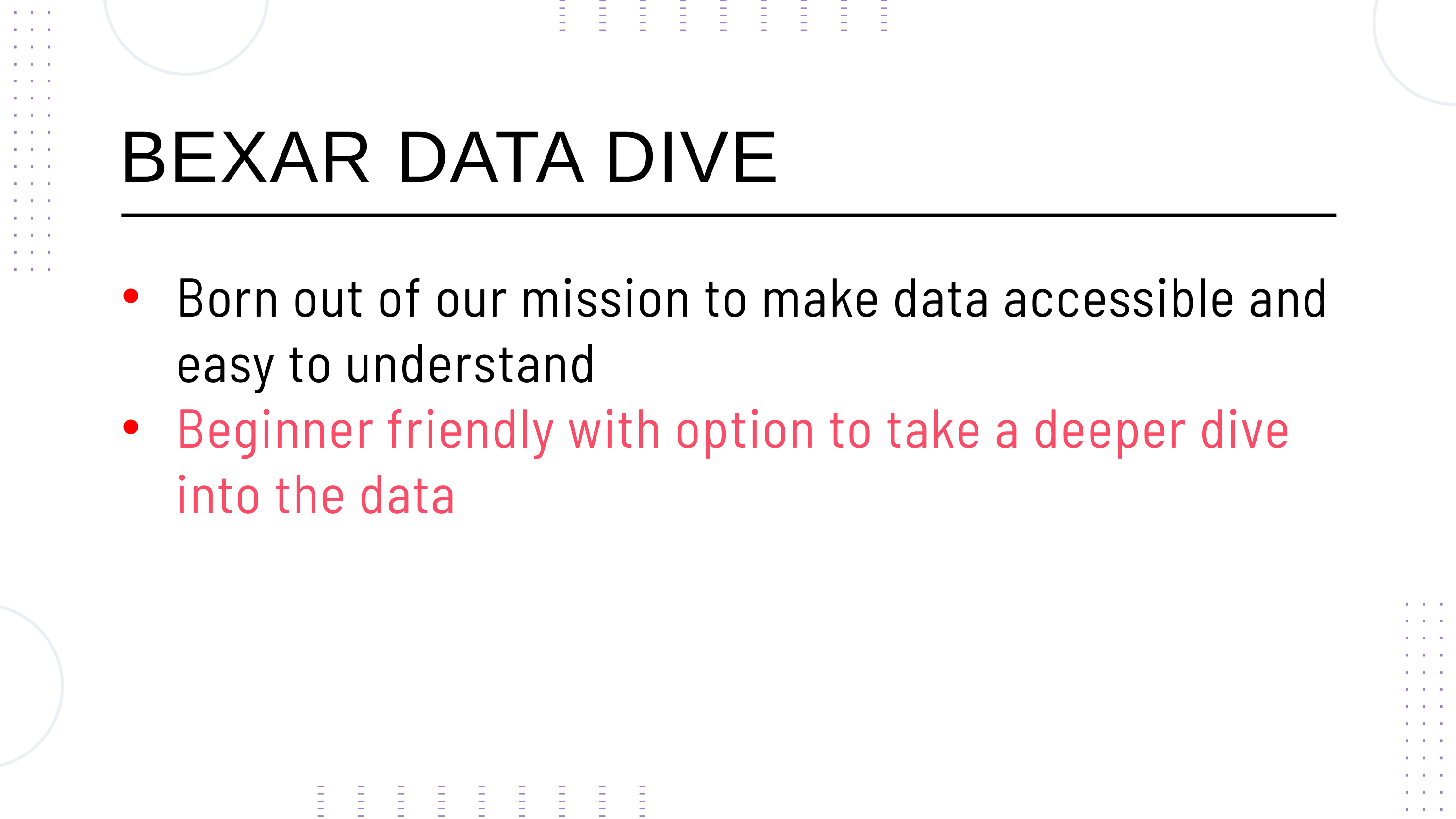

BEXAR DATA DIVE

Born out of our mission to make data accessible and easy to understand
Beginner friendly with option to take a deeper dive into the data